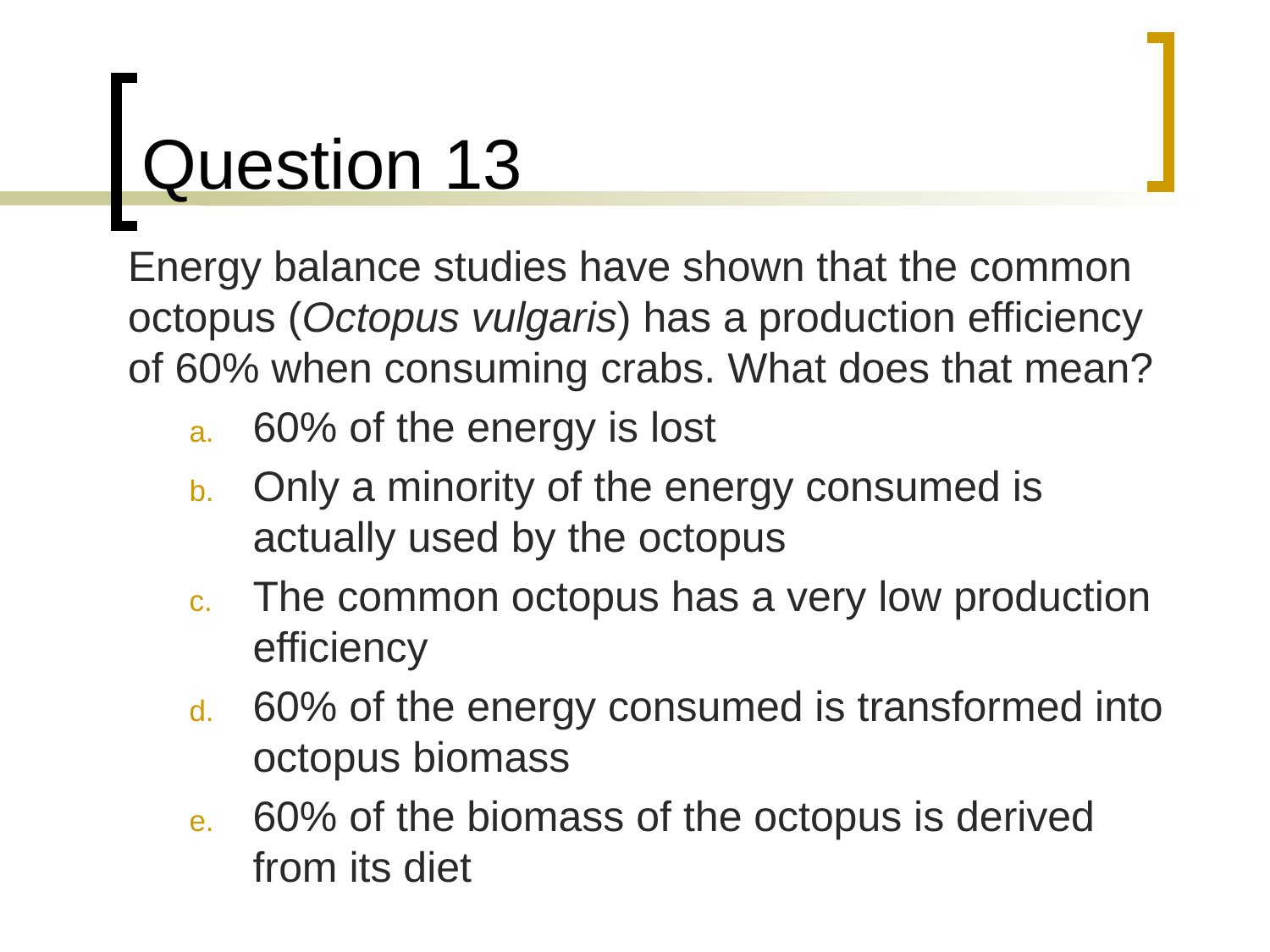

# Question 13
	Energy balance studies have shown that the common octopus (Octopus vulgaris) has a production efficiency of 60% when consuming crabs. What does that mean?
60% of the energy is lost
Only a minority of the energy consumed is actually used by the octopus
The common octopus has a very low production efficiency
60% of the energy consumed is transformed into octopus biomass
60% of the biomass of the octopus is derived from its diet